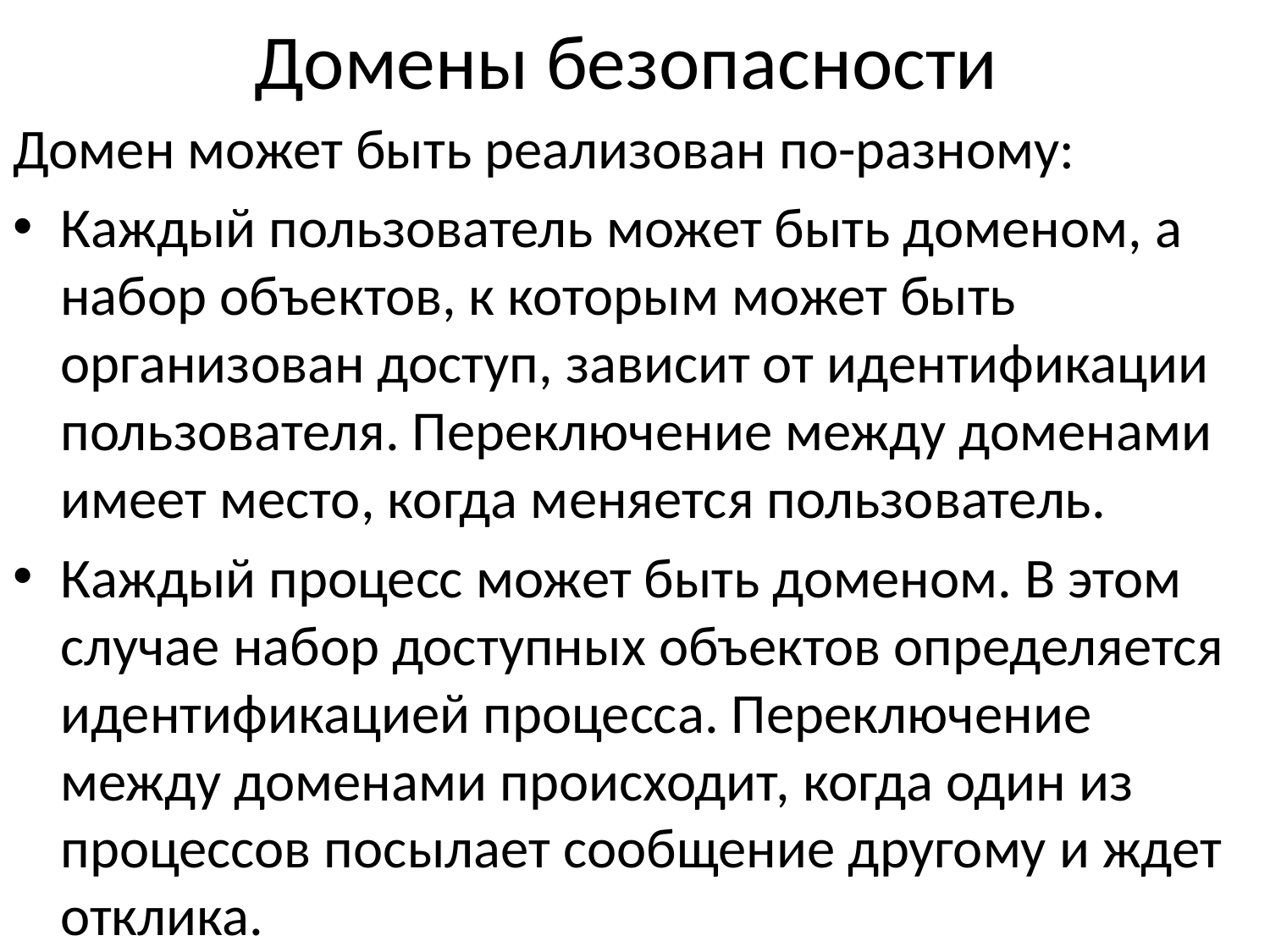

# Домены безопасности
Домен может быть реализован по-разному:
Каждый пользователь может быть доменом, а набор объектов, к которым может быть организован доступ, зависит от идентификации пользователя. Переключение между доменами имеет место, когда меняется пользователь.
Каждый процесс может быть доменом. В этом случае набор доступных объектов определяется идентификацией процесса. Переключение между доменами происходит, когда один из процессов посылает сообщение другому и ждет отклика.